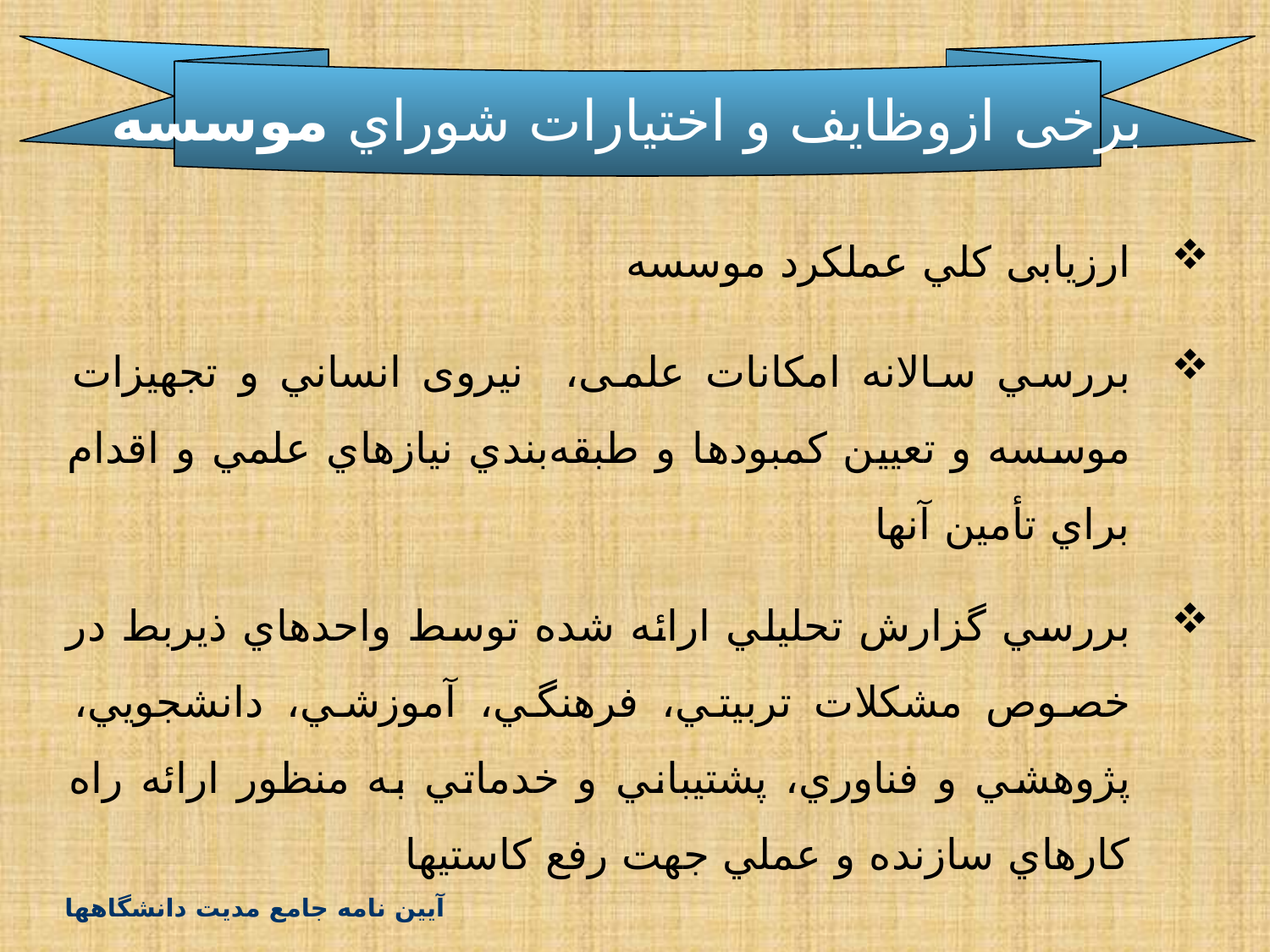

برخی ازوظايف و اختيارات شوراي موسسه

ارزیابی كلي عملكرد موسسه

بررسي سالانه امكانات علمی،  نیروی انساني و تجهيزات موسسه و تعيين كمبودها و طبقه‌بندي نيازهاي علمي و اقدام براي تأمين آنها

بررسي گزارش تحليلي ارائه شده توسط واحدهاي ذيربط در خصوص مشكلات تربيتي، فرهنگي، آموزشي، دانشجويي، پژوهشي و فناوري، پشتيباني و خدماتي به منظور ارائه راه كارهاي سازنده و عملي جهت رفع كاستيها
آیین نامه جامع مدیت دانشگاه‏ها